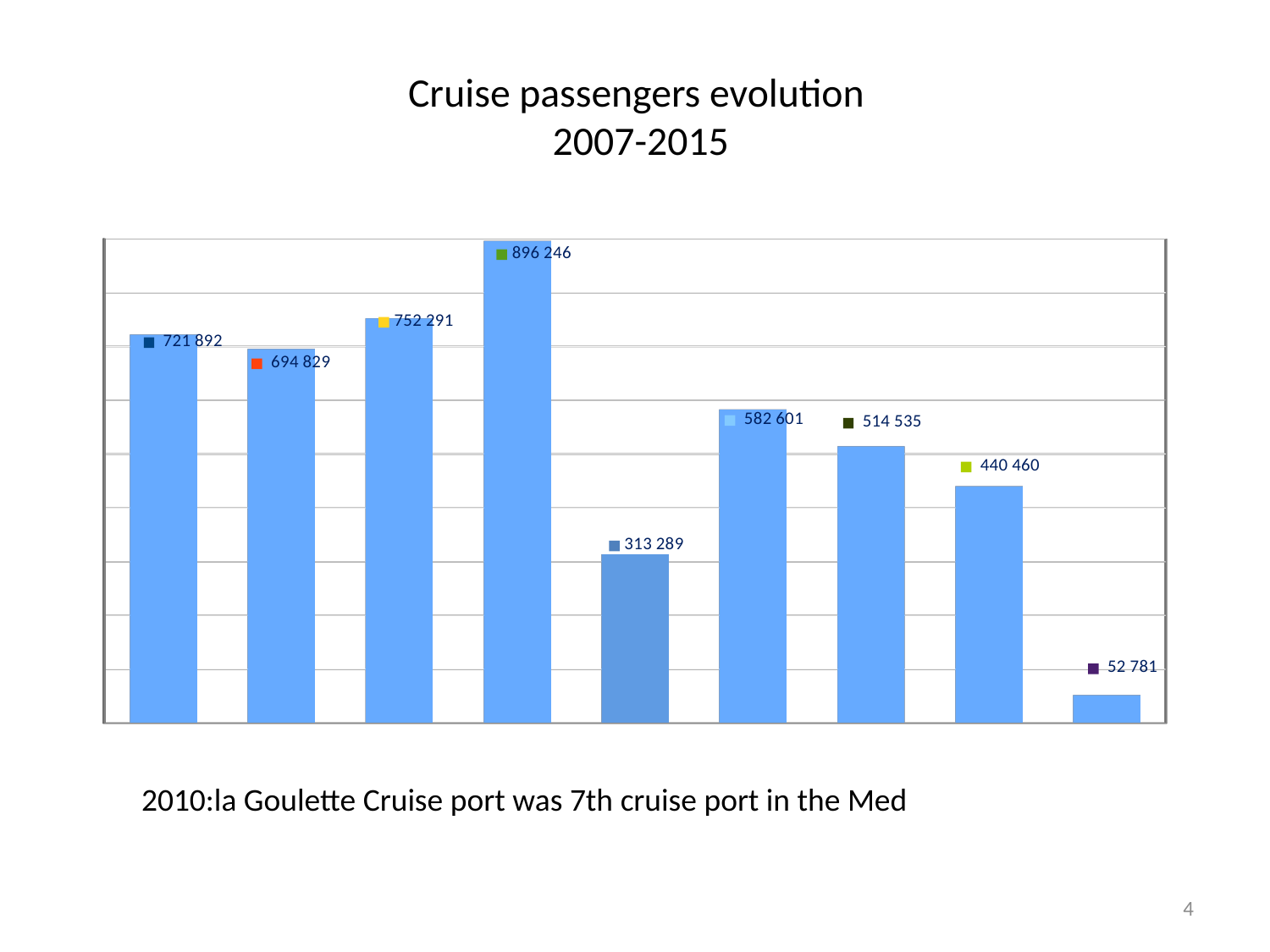

# Cruise passengers evolution 2007-2015

[unsupported chart]

2010:la Goulette Cruise port was 7th cruise port in the Med

4